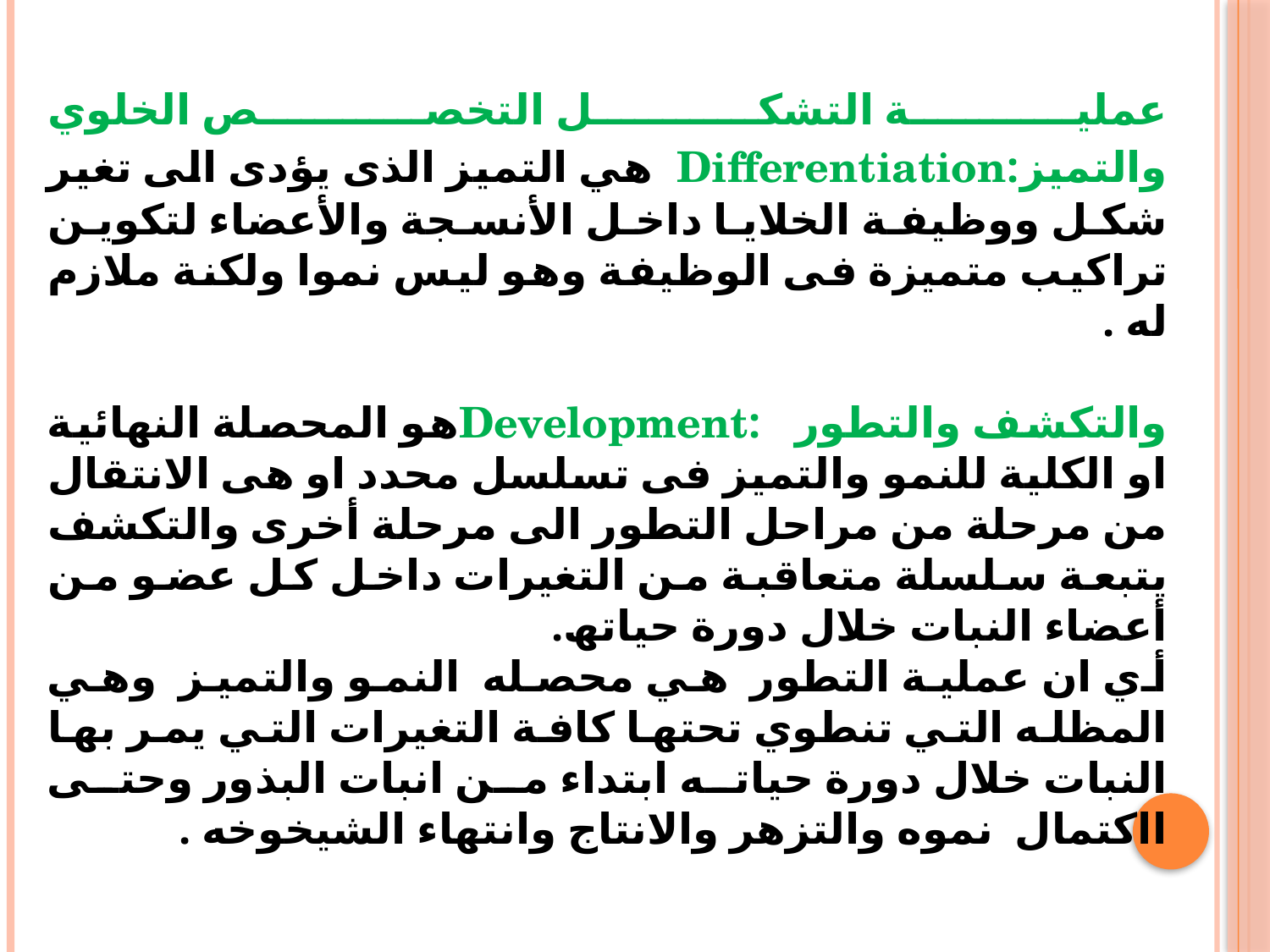

عملية التشكل التخصص الخلوي والتمیز:Differentiation  هي التمیز الذى یؤدى الى تغیر شكل ووظیفة الخلایا داخل الأنسجة والأعضاء لتكوین تراكیب متمیزة فى الوظیفة وھو لیس نموا ولكنة ملازم له .

والتكشف والتطور   :Developmentھو المحصلة النھائیة او الكلیة للنمو والتمیز فى تسلسل محدد او ھى الانتقال من مرحلة من مراحل التطور الى مرحلة أخرى والتكشف یتبعة سلسلة متعاقبة من التغیرات داخل كل عضو من أعضاء النبات خلال دورة حیاتھ.
أي ان عملية التطور  هي محصله  النمو والتميز  وهي المظله التي تنطوي تحتها كافة التغيرات التي يمر بها النبات خلال دورة حياته ابتداء من انبات البذور وحتى ااكتمال  نموه والتزهر والانتاج وانتهاء الشيخوخه .